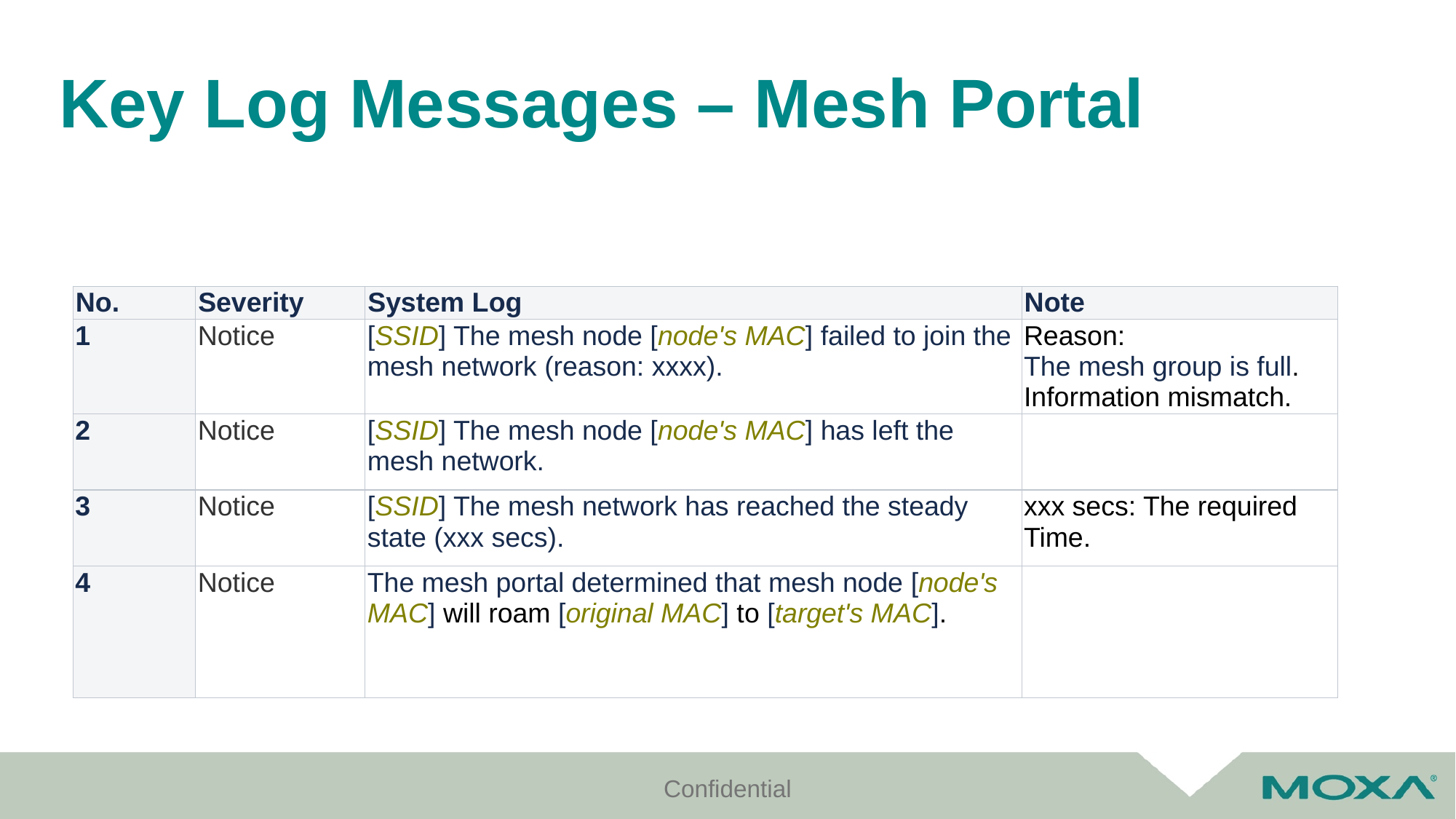

# Key Log Messages – Mesh Portal
| No. | Severity | System Log | Note |
| --- | --- | --- | --- |
| 1 | Notice | [SSID] The mesh node [node's MAC] failed to join the mesh network (reason: xxxx). | Reason:  The mesh group is full. Information mismatch. |
| 2 | Notice | [SSID] The mesh node [node's MAC] has left the mesh network. |  |
| 3 | Notice | [SSID] The mesh network has reached the steady state (xxx secs). | xxx secs: The required Time. |
| 4 | Notice | The mesh portal determined that mesh node [node's MAC] will roam [original MAC] to [target's MAC]. |  |